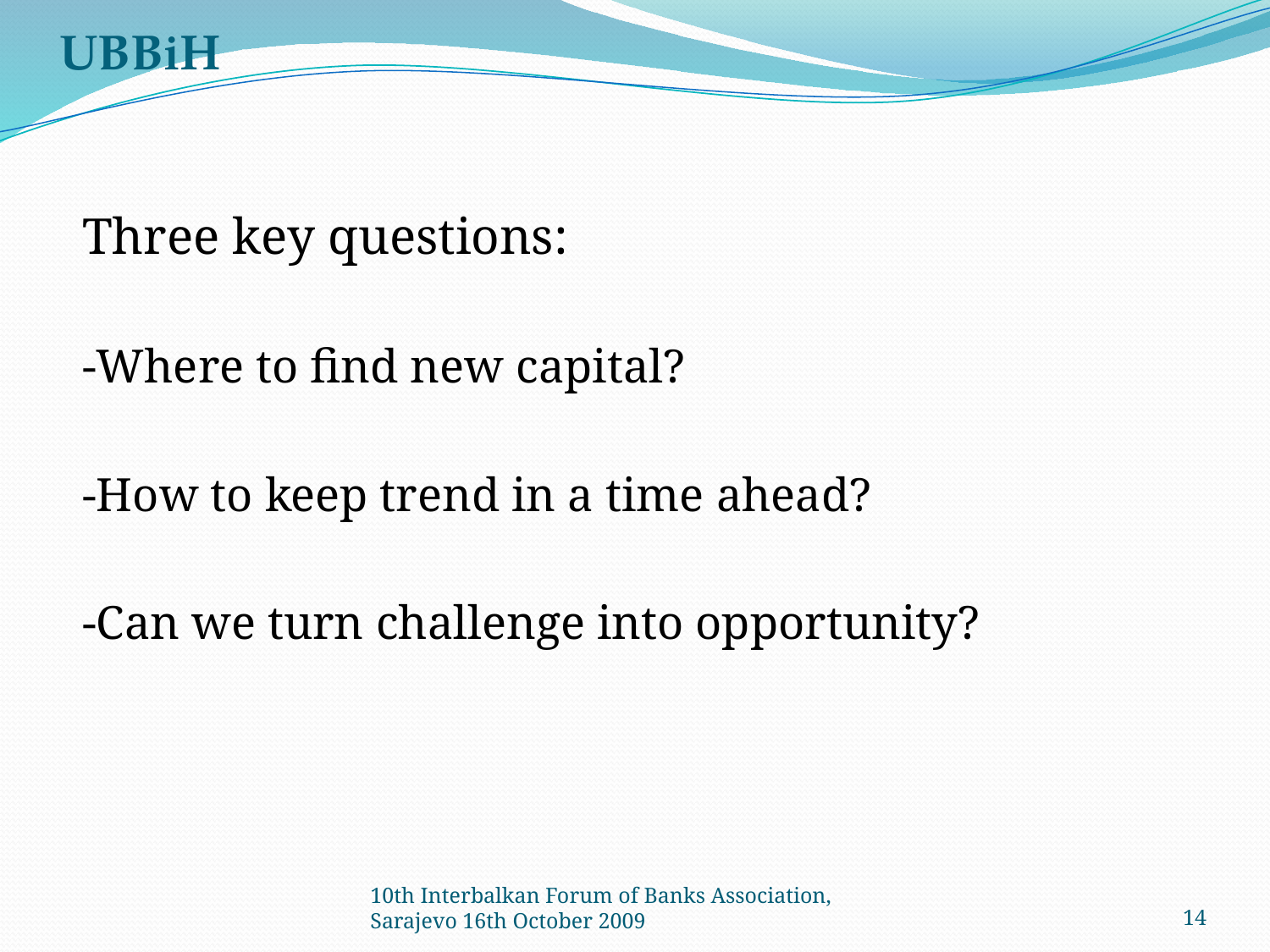

# UBBiH
Three key questions:

-Where to find new capital?

-How to keep trend in a time ahead?

-Can we turn challenge into opportunity?

10th Interbalkan Forum of Banks Association, Sarajevo 16th October 2009
14